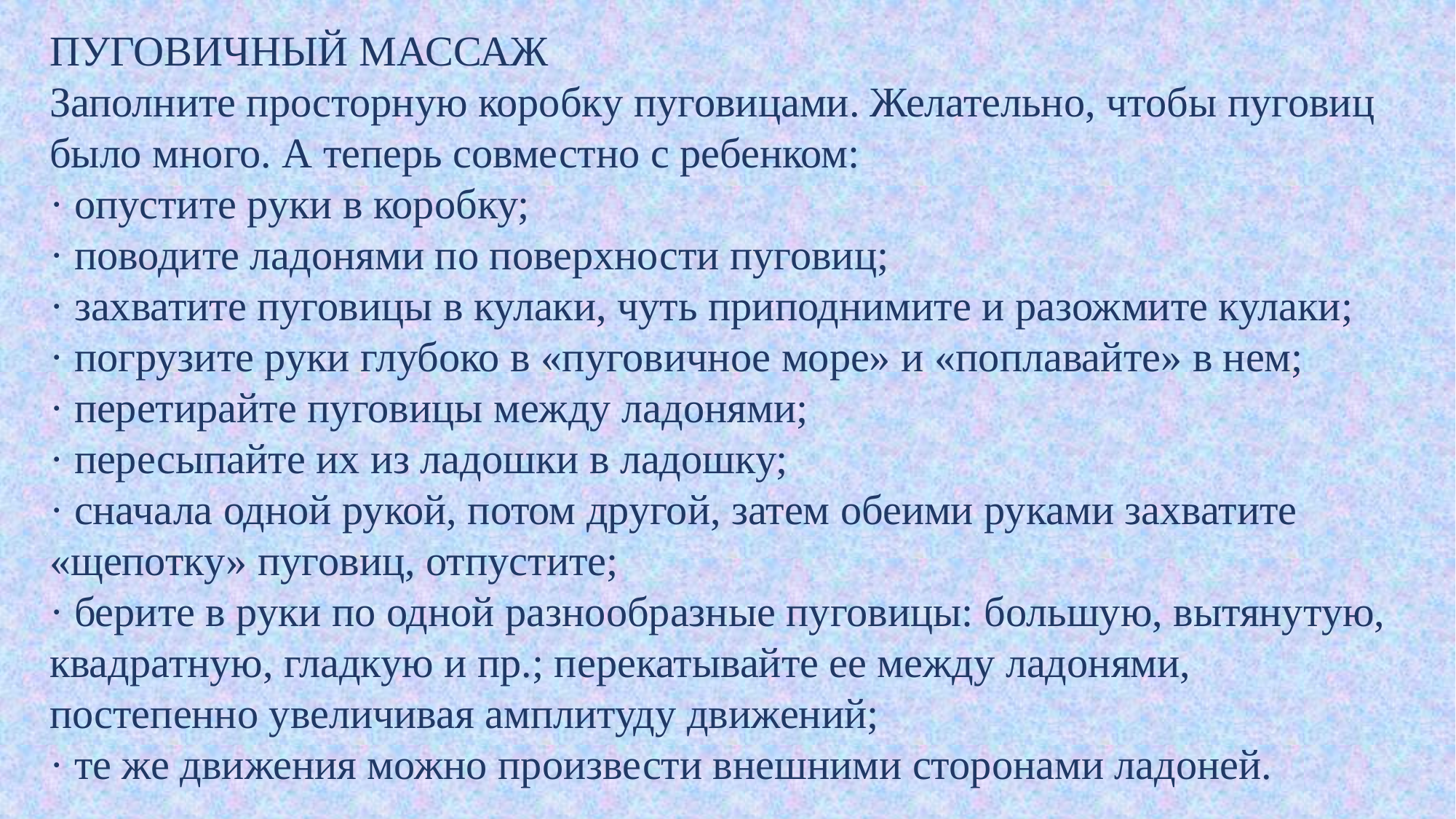

ПУГОВИЧНЫЙ МАССАЖ
Заполните просторную коробку пуговицами. Желательно, чтобы пуговиц было много. А теперь совместно с ребенком:
· опустите руки в коробку;
· поводите ладонями по поверхности пуговиц;
· захватите пуговицы в кулаки, чуть приподнимите и разожмите кулаки;
· погрузите руки глубоко в «пуговичное море» и «поплавайте» в нем;
· перетирайте пуговицы между ладонями;
· пересыпайте их из ладошки в ладошку;
· сначала одной рукой, потом другой, затем обеими руками захватите «щепотку» пуговиц, отпустите;
· берите в руки по одной разнообразные пуговицы: большую, вытянутую, квадратную, гладкую и пр.; перекатывайте ее между ладонями, постепенно увеличивая амплитуду движений;
· те же движения можно произвести внешними сторонами ладоней.